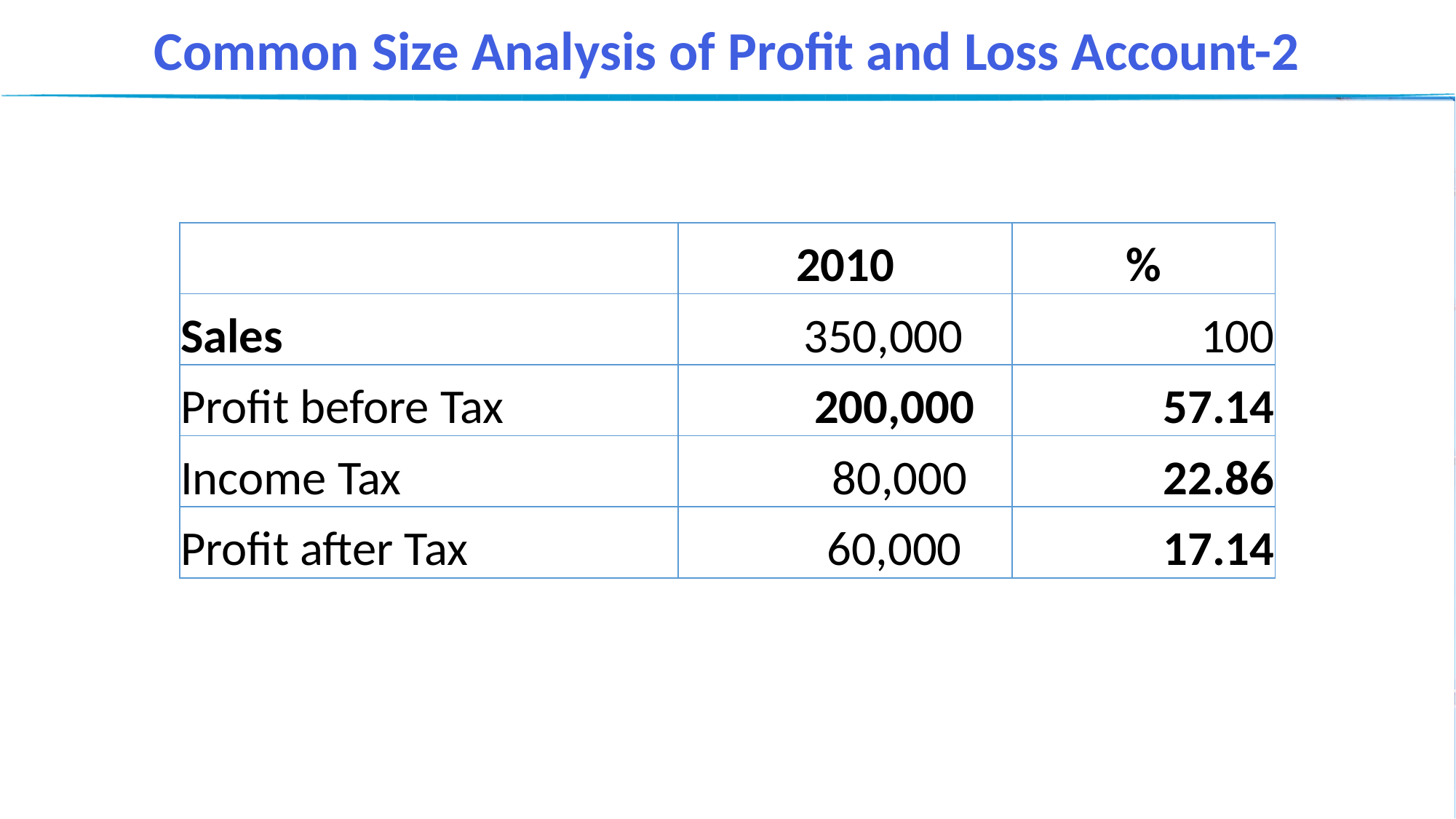

Common Size Analysis of Profit and Loss Account-2

|  | 2010 | % |
| --- | --- | --- |
| Sales | 350,000 | 100 |
| Profit before Tax | 200,000 | 57.14 |
| Income Tax | 80,000 | 22.86 |
| Profit after Tax | 60,000 | 17.14 |